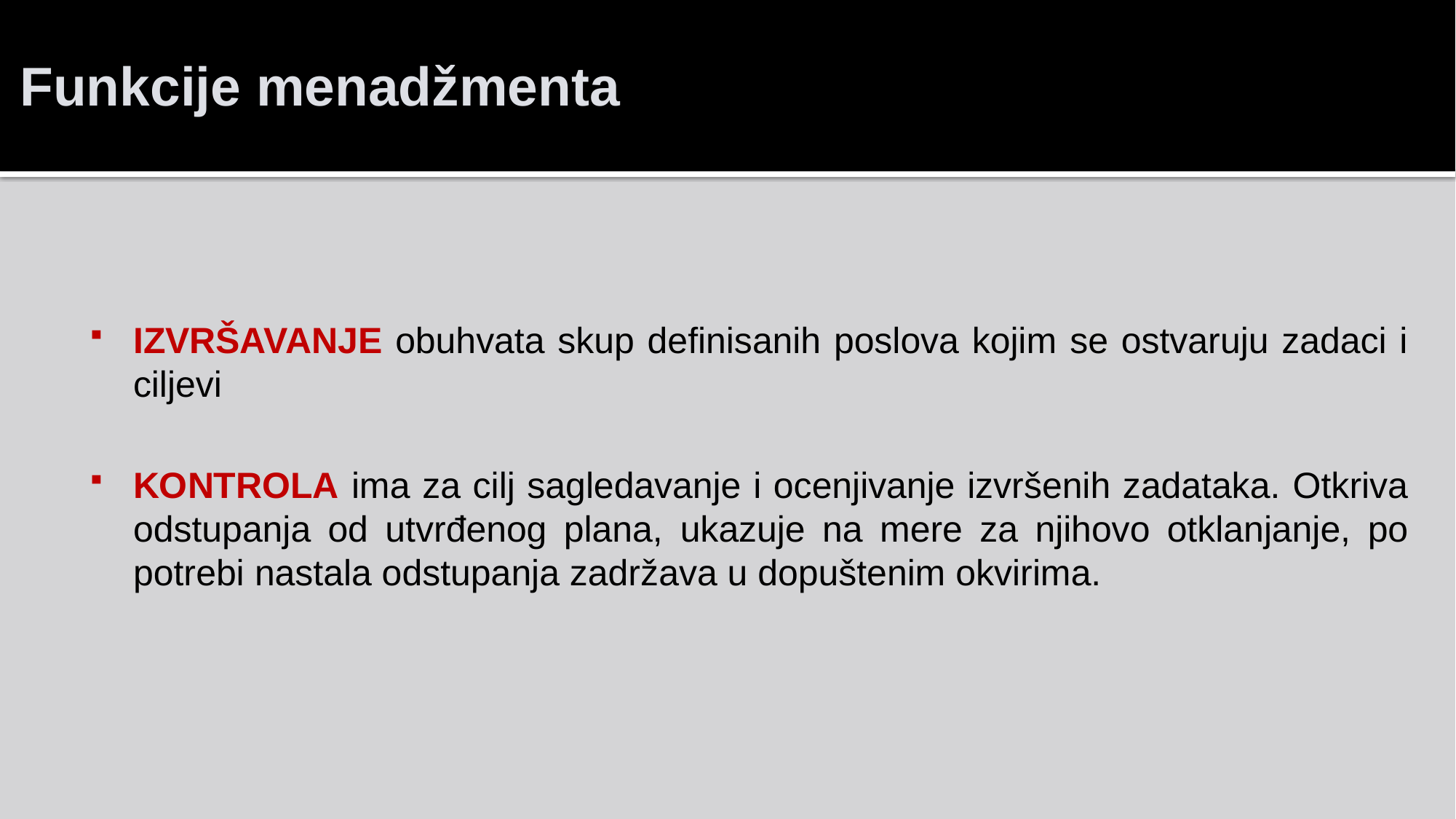

# Funkcije menadžmenta

IZVRŠAVANJE obuhvata skup definisanih poslova kojim se ostvaruju zadaci i ciljevi

KONTROLA ima za cilj sagledavanje i ocenjivanje izvršenih zadataka. Otkriva odstupanja od utvrđenog plana, ukazuje na mere za njihovo otklanjanje, po potrebi nastala odstupanja zadržava u dopuštenim okvirima.